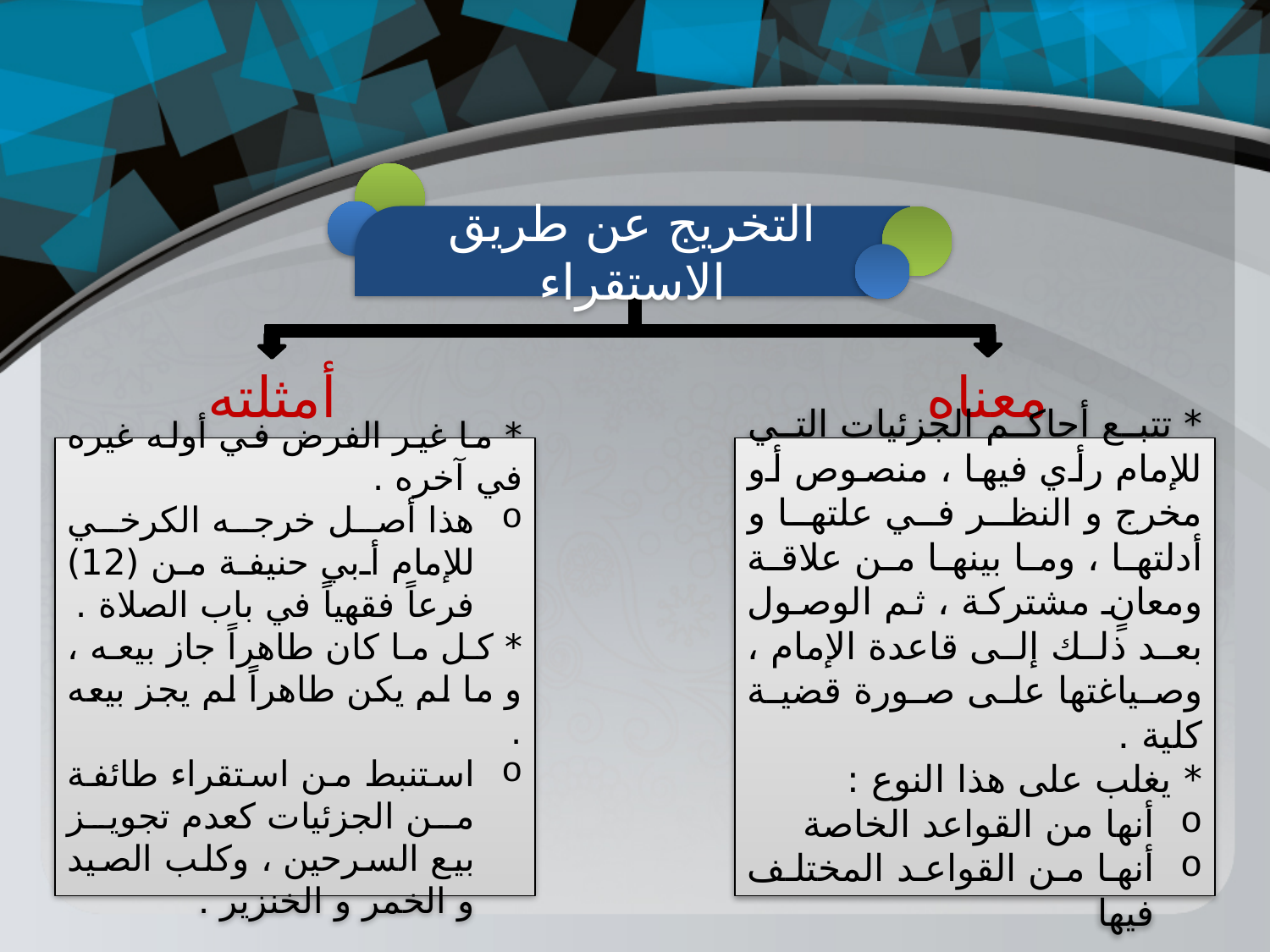

التخريج عن طريق الاستقراء

أمثلته
معناه
* ما غير الفرض في أوله غيره في آخره .
هذا أصل خرجه الكرخي للإمام أبي حنيفة من (12) فرعاً فقهياً في باب الصلاة .
* كل ما كان طاهراً جاز بيعه ، و ما لم يكن طاهراً لم يجز بيعه .
استنبط من استقراء طائفة من الجزئيات كعدم تجويز بيع السرحين ، وكلب الصيد و الخمر و الخنزير .
* تتبع أحاكم الجزئيات التي للإمام رأي فيها ، منصوص أو مخرج و النظر في علتها و أدلتها ، وما بينها من علاقة ومعانٍ مشتركة ، ثم الوصول بعد ذلك إلى قاعدة الإمام ، وصياغتها على صورة قضية كلية .
* يغلب على هذا النوع :
أنها من القواعد الخاصة
أنها من القواعد المختلف فيها